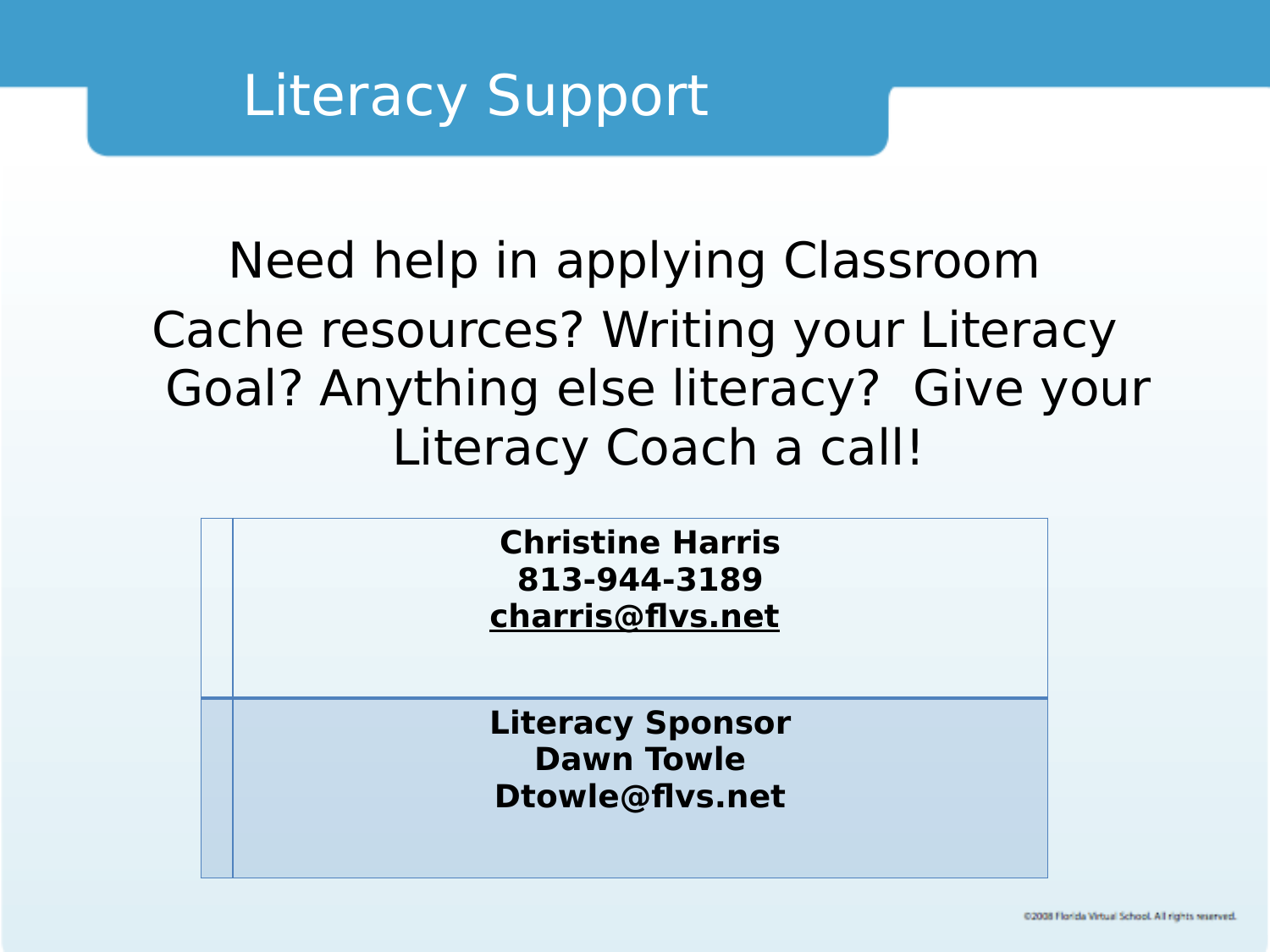

# Literacy Support
Need help in applying Classroom
Cache resources? Writing your Literacy Goal? Anything else literacy?  Give your Literacy Coach a call!

|  | Christine Harris 813-944-3189 charris@flvs.net |
| --- | --- |
|  | Literacy Sponsor Dawn Towle Dtowle@flvs.net |